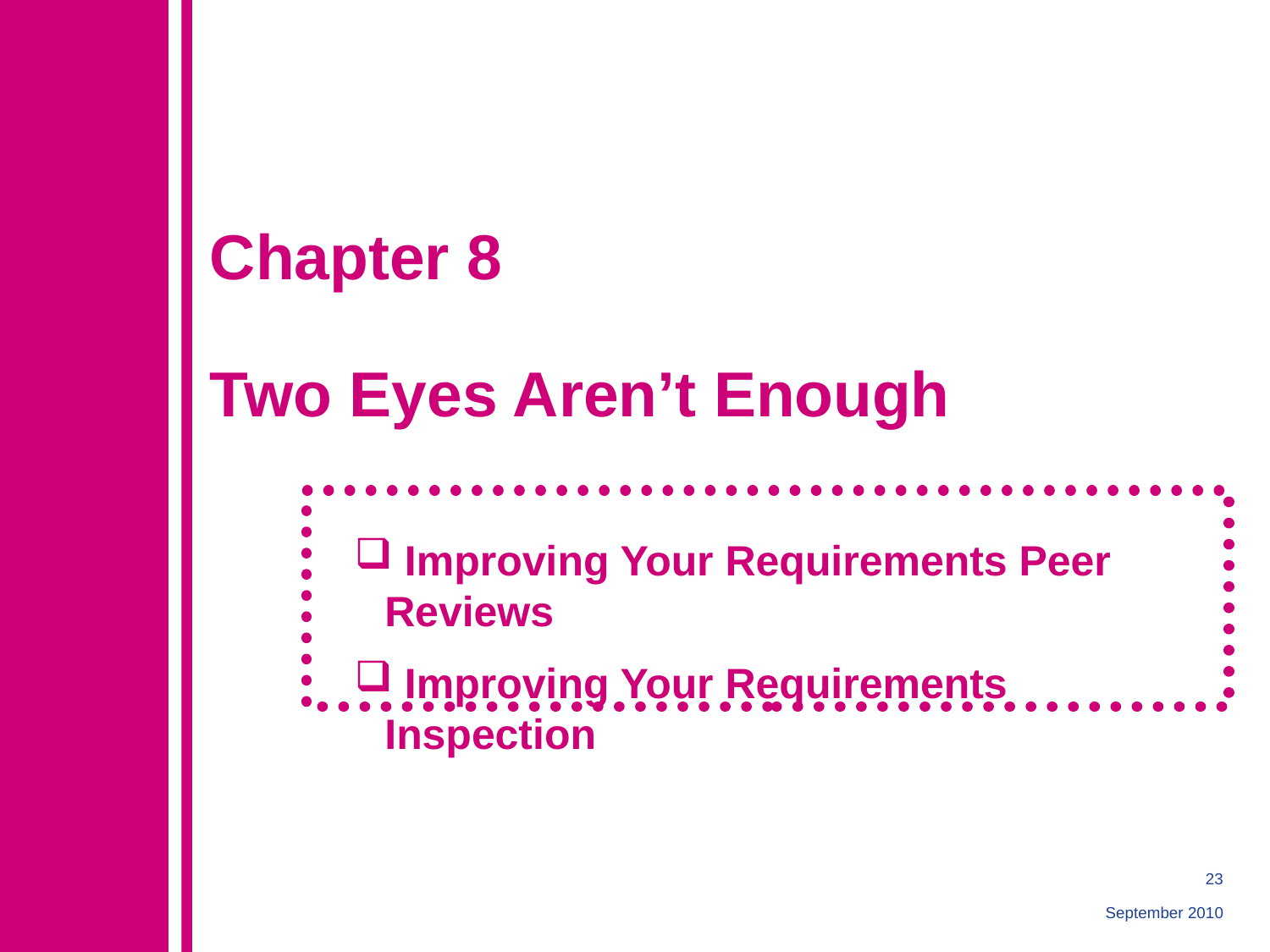

# Chapter 8 Two Eyes Aren’t Enough

 Improving Your Requirements Peer Reviews
 Improving Your Requirements Inspection